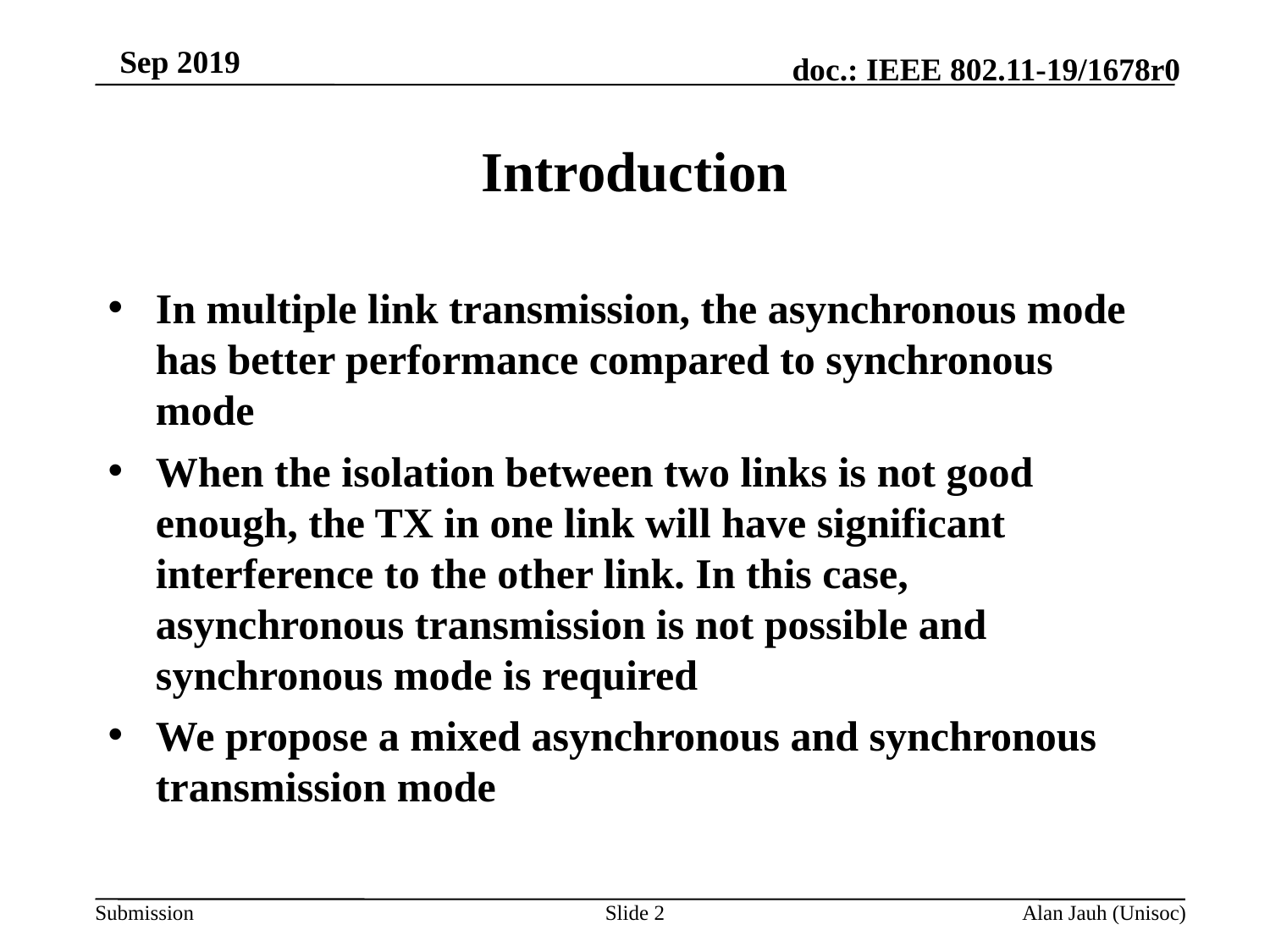

# Introduction
In multiple link transmission, the asynchronous mode has better performance compared to synchronous mode
When the isolation between two links is not good enough, the TX in one link will have significant interference to the other link. In this case, asynchronous transmission is not possible and synchronous mode is required
We propose a mixed asynchronous and synchronous transmission mode
Slide 2
Alan Jauh (Unisoc)